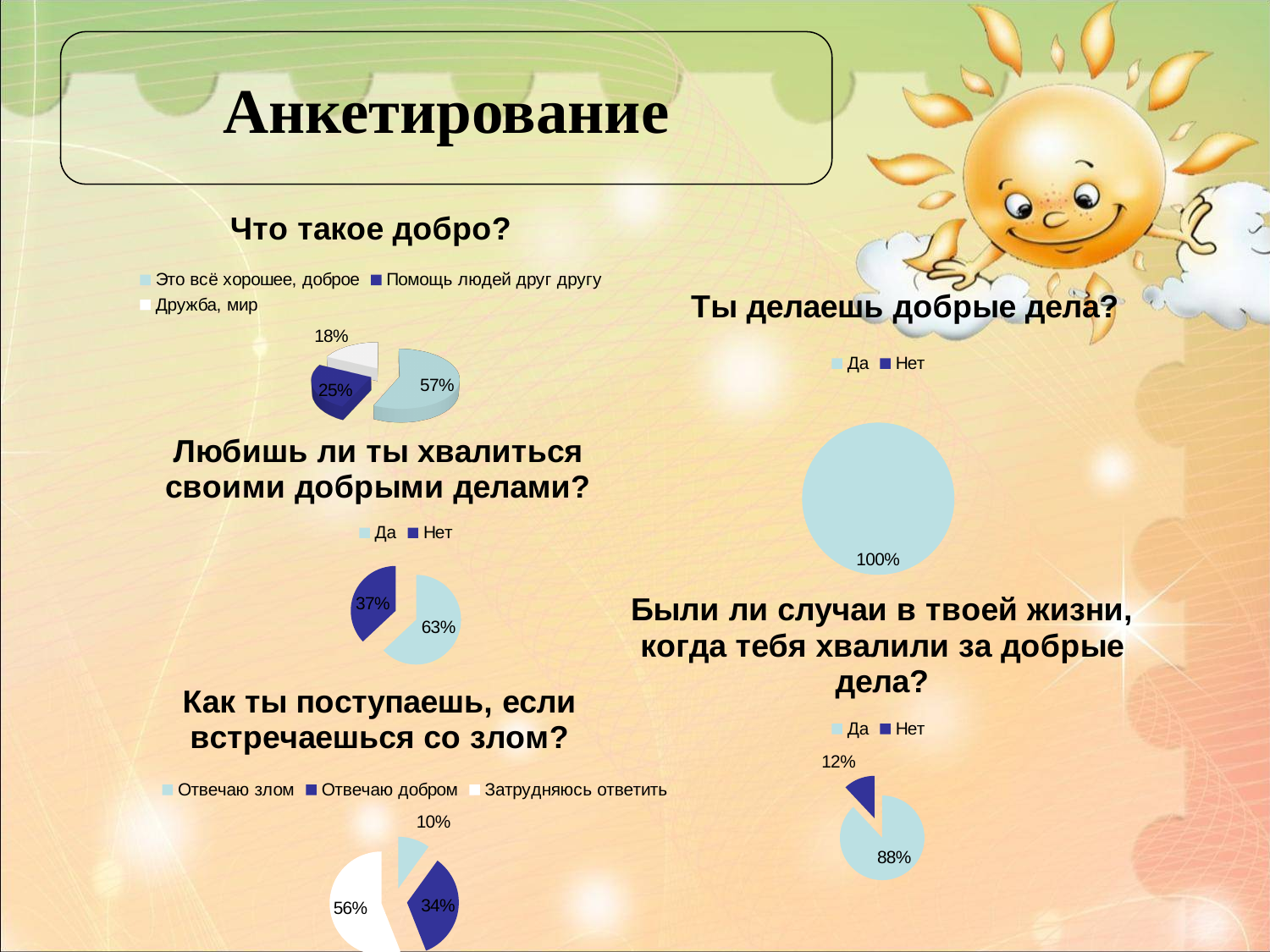

Анкетирование

[unsupported chart]

### Chart:

| Category | Ты делаешь добрые дела? |
|---|---|
| Да | 1.0 |
| Нет | 0.0 |

### Chart:

| Category | Любишь ли ты хвалиться своими добрыми делами? |
|---|---|
| Да | 0.6300000000000008 |
| Нет | 0.37000000000000033 |

### Chart:

| Category | Были ли случаи в твоей жизни, когда тебя хвалили за добрые дела? |
|---|---|
| Да | 0.88 |
| Нет | 0.12000000000000002 |

### Chart:

| Category | Как ты поступаешь, если встречаешься со злом? |
|---|---|
| Отвечаю злом | 0.1 |
| Отвечаю добром | 0.34 |
| Затрудняюсь ответить | 0.56 |
#